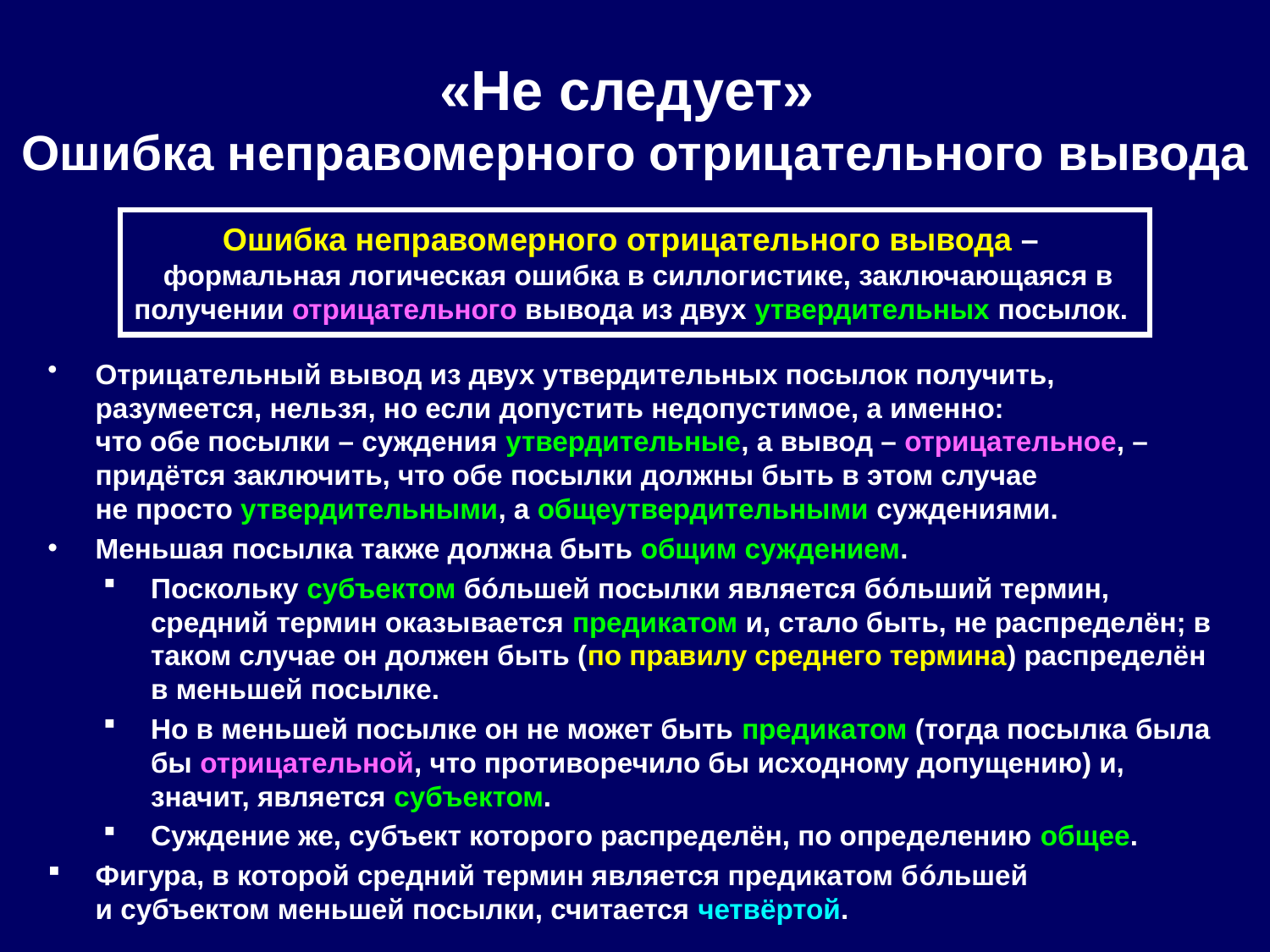

# «Не следует» Ошибка неправомерного отрицательного вывода
Ошибка неправомерного отрицательного вывода –
 формальная логическая ошибка в силлогистике, заключающаяся в получении отрицательного вывода из двух утвердительных посылок.
Отрицательный вывод из двух утвердительных посылок получить, разумеется, нельзя, но если допустить недопустимое, а именно:
что обе посылки – суждения утвердительные, а вывод – отрицательное, –  придётся заключить, что обе посылки должны быть в этом случае
не просто утвердительными, а общеутвердительными суждениями.
Меньшая посылка также должна быть общим суждением.
Поскольку субъектом бóльшей посылки является бóльший термин, средний термин оказывается предикатом и, стало быть, не распределён; в таком случае он должен быть (по правилу среднего термина) распределён в меньшей посылке.
Но в меньшей посылке он не может быть предикатом (тогда посылка была бы отрицательной, что противоречило бы исходному допущению) и, значит, является субъектом.
Суждение же, субъект которого распределён, по определению общее.
Фигура, в которой средний термин является предикатом бóльшей
и субъектом меньшей посылки, считается четвёртой.